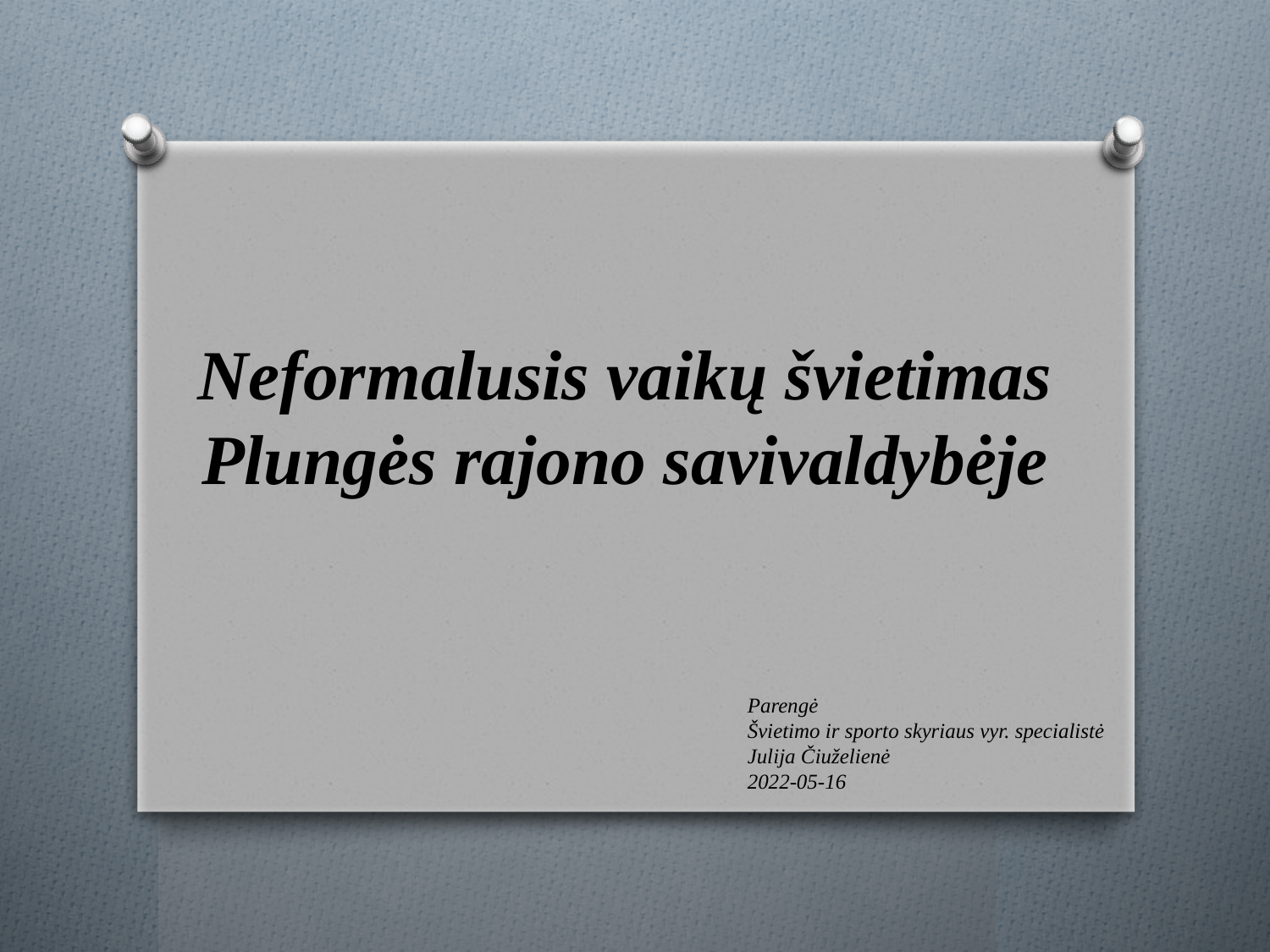

# Neformalusis vaikų švietimas Plungės rajono savivaldybėje
Parengė
Švietimo ir sporto skyriaus vyr. specialistė
Julija Čiuželienė
2022-05-16